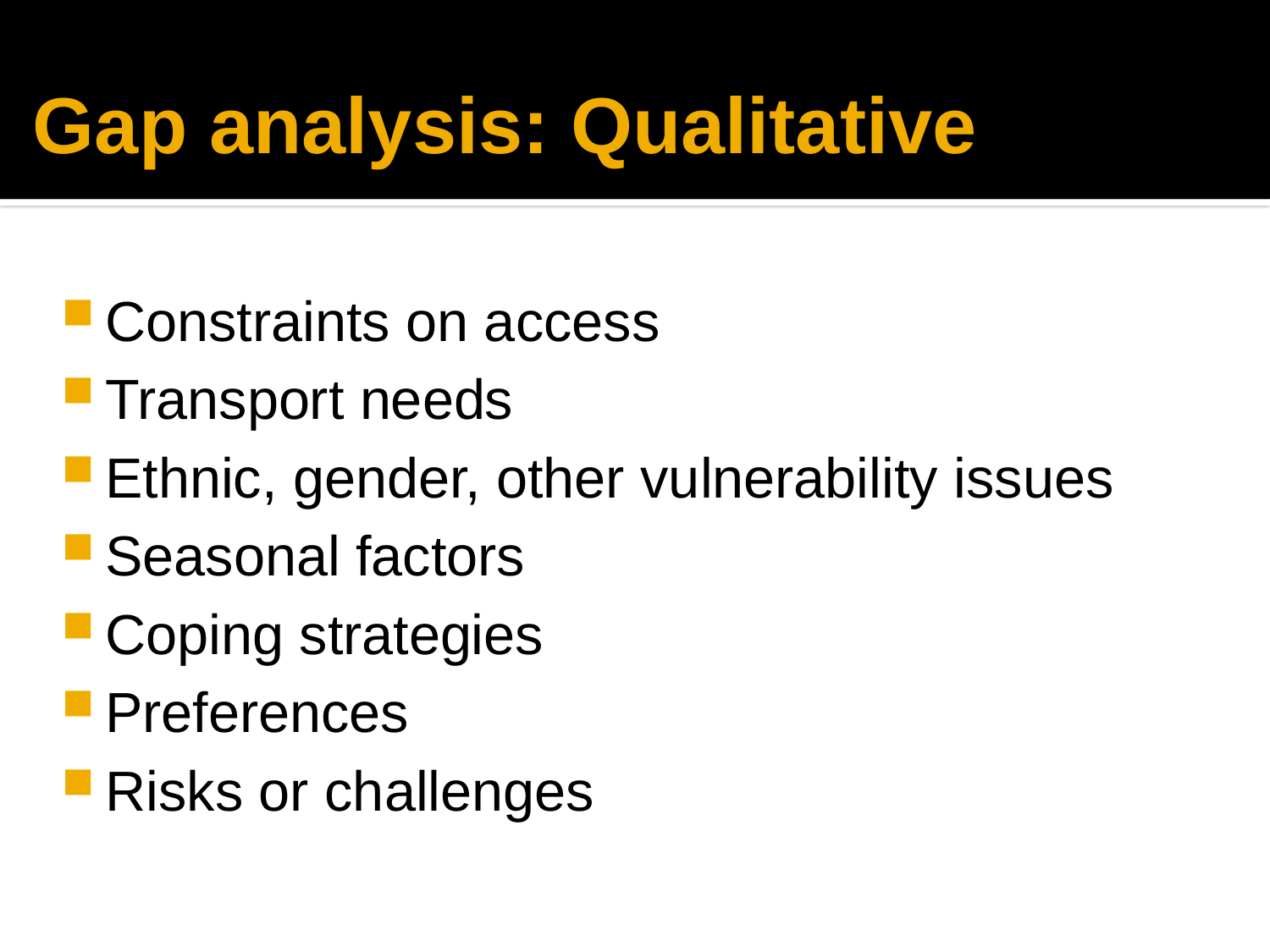

# Gap analysis: Qualitative
Constraints on access
Transport needs
Ethnic, gender, other vulnerability issues
Seasonal factors
Coping strategies
Preferences
Risks or challenges